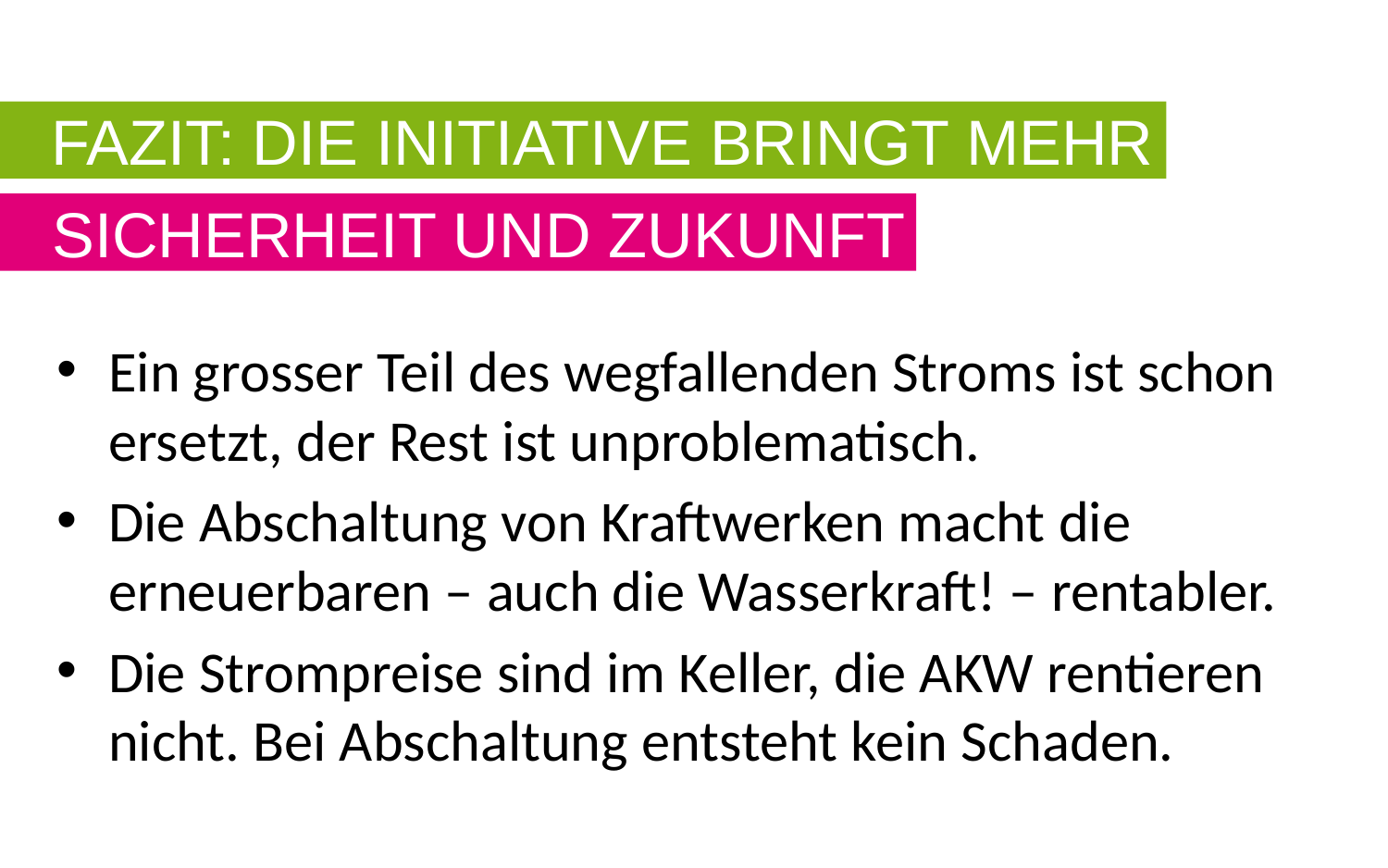

Fazit: Die Initiative bringt mehr
Sicherheit und Zukunft
Ein grosser Teil des wegfallenden Stroms ist schon ersetzt, der Rest ist unproblematisch.
Die Abschaltung von Kraftwerken macht die erneuerbaren – auch die Wasserkraft! – rentabler.
Die Strompreise sind im Keller, die AKW rentieren nicht. Bei Abschaltung entsteht kein Schaden.